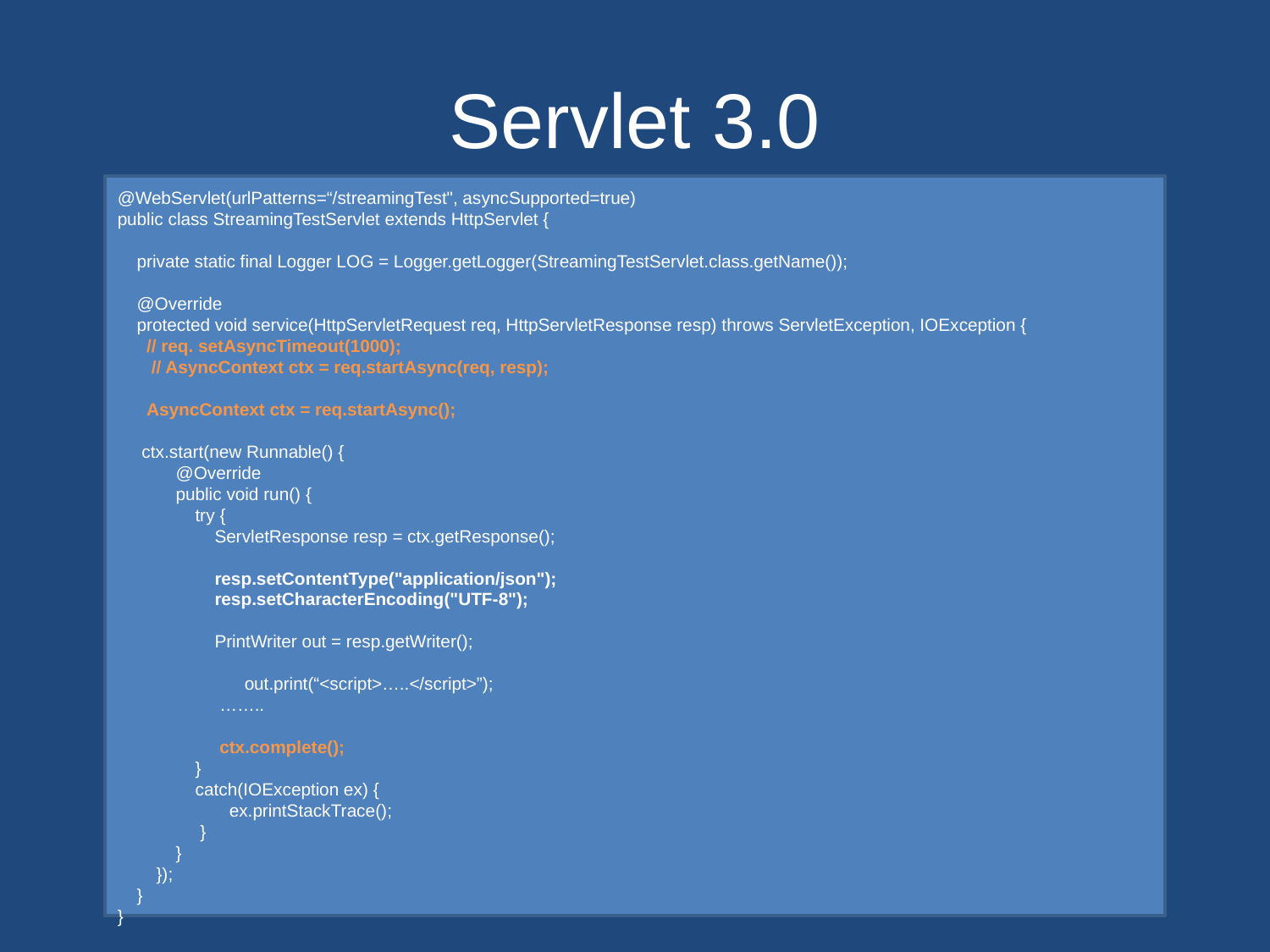

# Servlet 3.0

@WebServlet(urlPatterns=“/streamingTest", asyncSupported=true)
public class StreamingTestServlet extends HttpServlet {

    private static final Logger LOG = Logger.getLogger(StreamingTestServlet.class.getName());

    @Override
    protected void service(HttpServletRequest req, HttpServletResponse resp) throws ServletException, IOException {
      // req. setAsyncTimeout(1000);
       // AsyncContext ctx = req.startAsync(req, resp);

      AsyncContext ctx = req.startAsync();

     ctx.start(new Runnable() {
            @Override
            public void run() {
                try {
                    ServletResponse resp = ctx.getResponse();

                    resp.setContentType("application/json");
                    resp.setCharacterEncoding("UTF-8");

                    PrintWriter out = resp.getWriter();

	out.print(“<script>…..</script>”);
                     ……..

                     ctx.complete();
                }
                catch(IOException ex) {
                       ex.printStackTrace();
                 }
            }
        });
    }
}